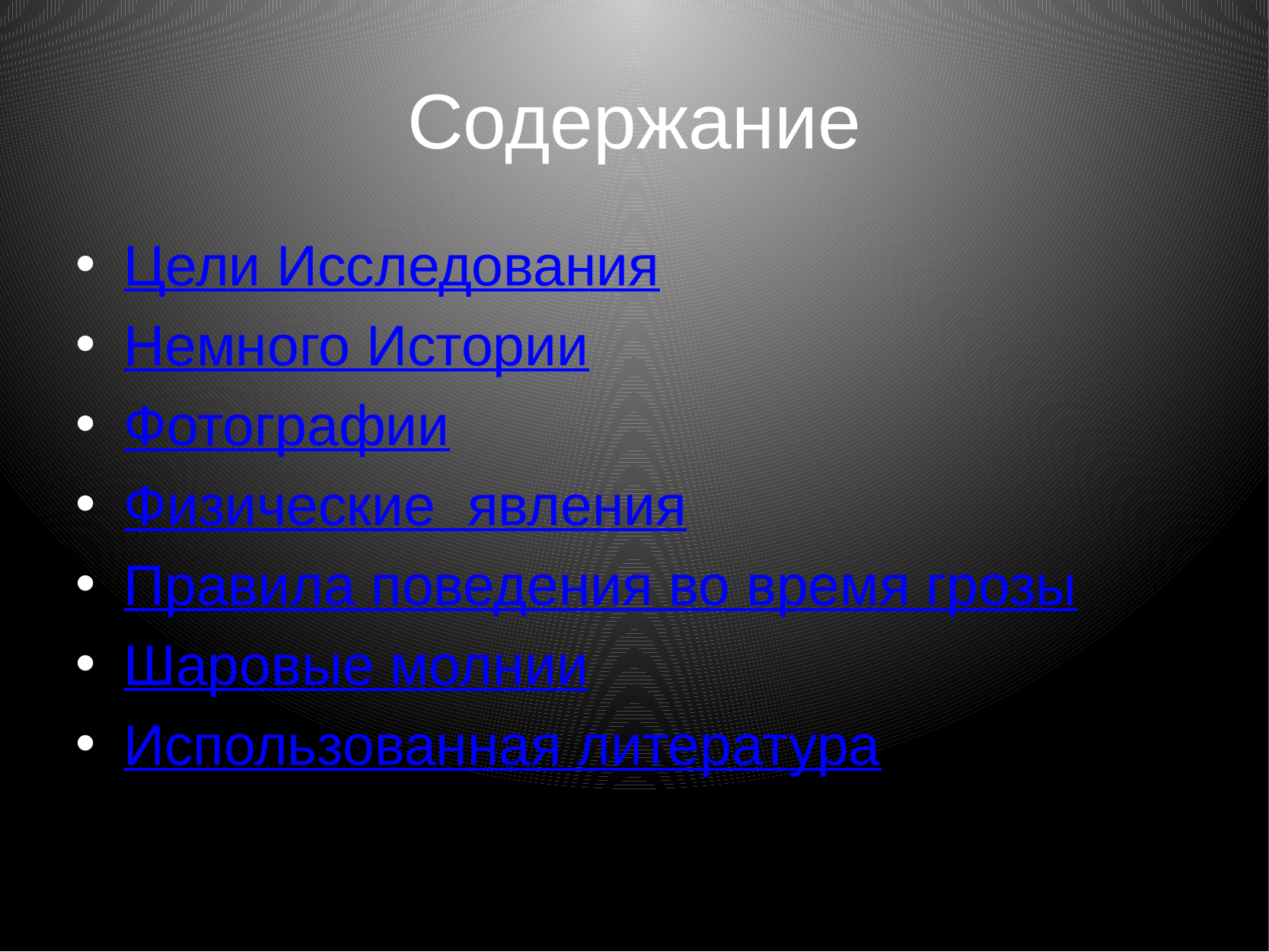

# Содержание
Цели Исследования
Немного Истории
Фотографии
Физические  явления
Правила поведения во время грозы
Шаровые молнии
Использованная литература